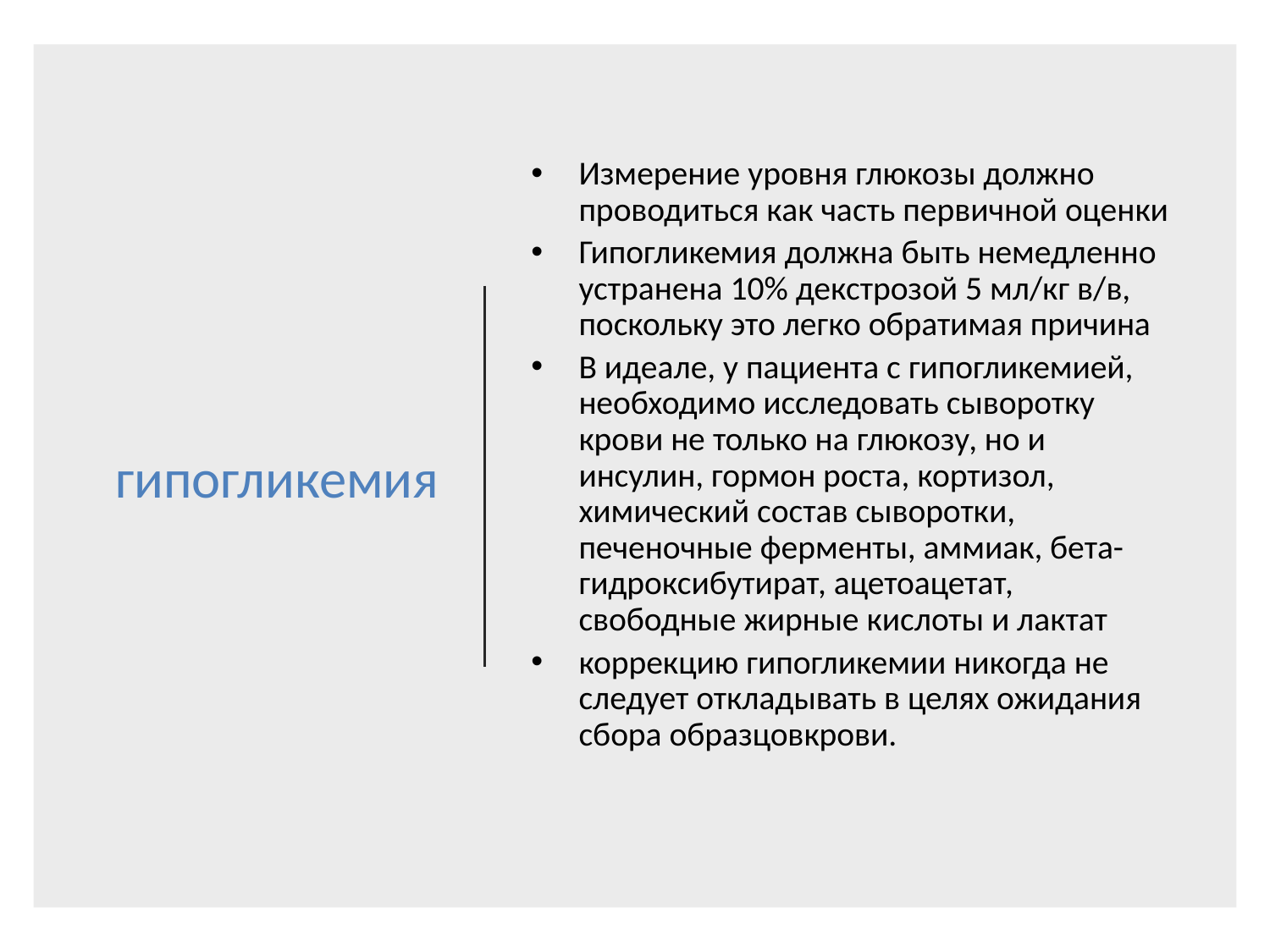

# гипогликемия
Измерение уровня глюкозы должно проводиться как часть первичной оценки
Гипогликемия должна быть немедленно устранена 10% декстрозой 5 мл/кг в/в, поскольку это легко обратимая причина
В идеале, у пациента с гипогликемией, необходимо исследовать сыворотку крови не только на глюкозу, но и инсулин, гормон роста, кортизол, химический состав сыворотки, печеночные ферменты, аммиак, бета-гидроксибутират, ацетоацетат, свободные жирные кислоты и лактат
коррекцию гипогликемии никогда не следует откладывать в целях ожидания сбора образцовкрови.